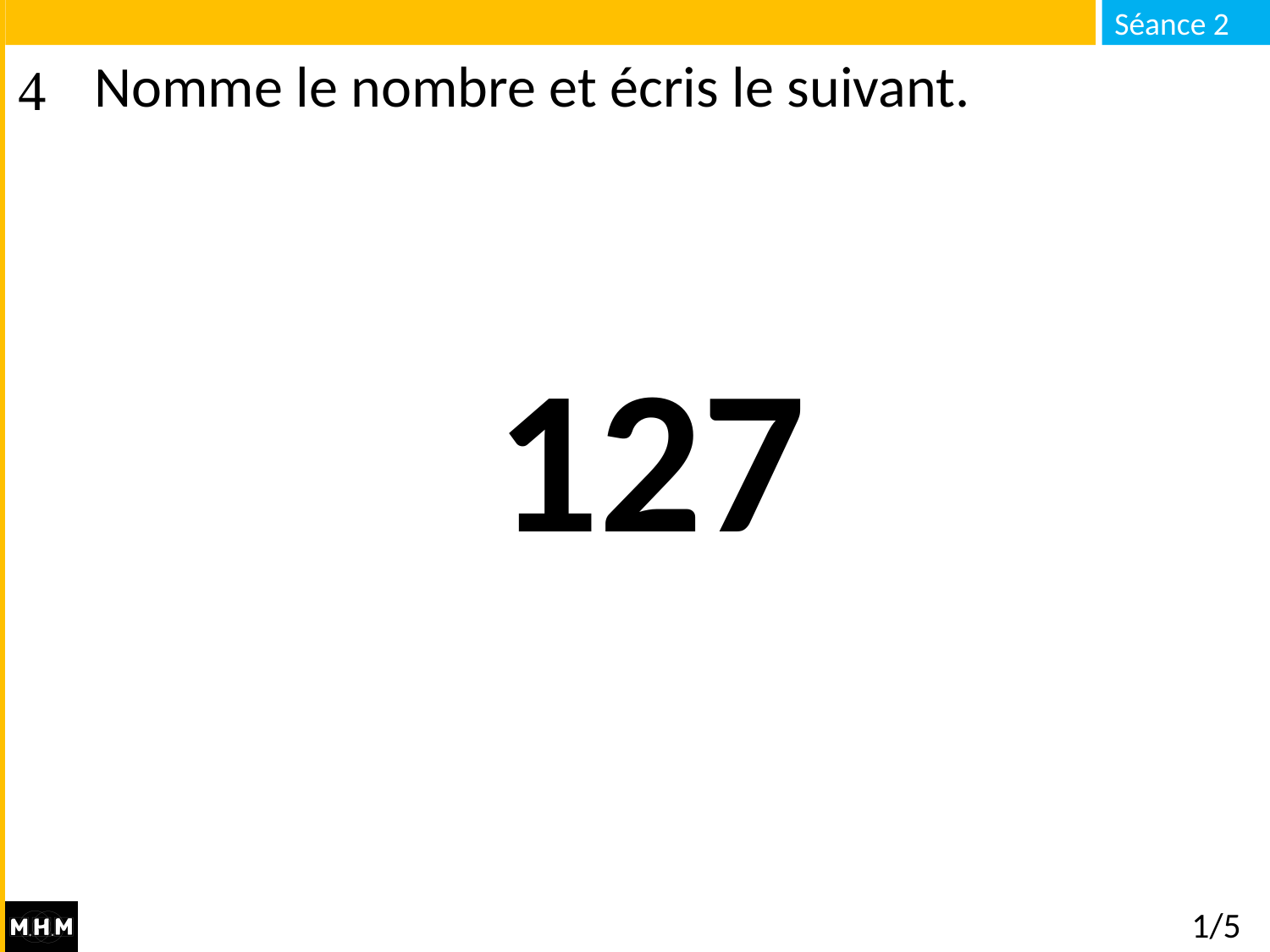

# Nomme le nombre et écris le suivant.
127
1/5